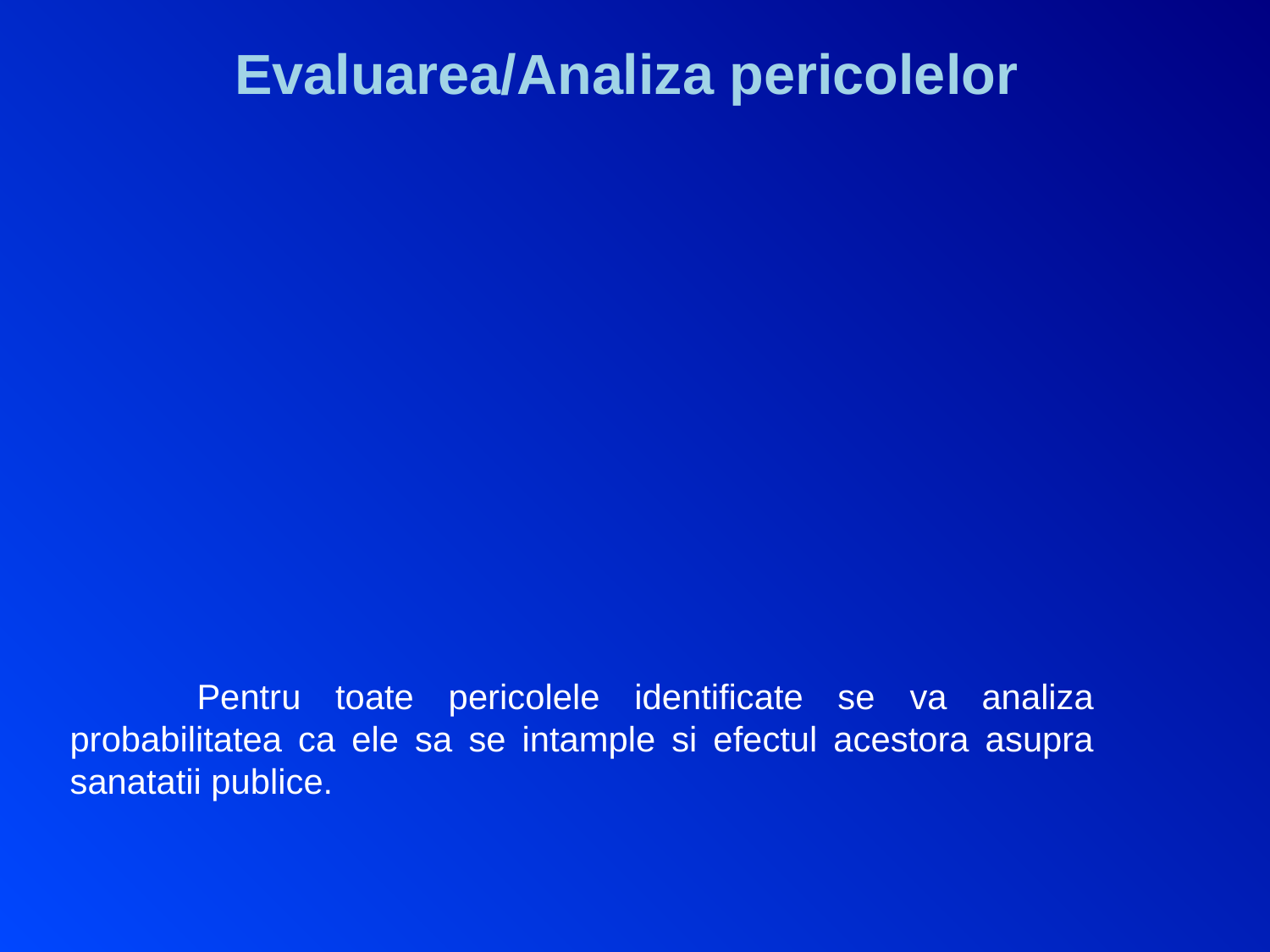

Evaluarea/Analiza pericolelor
	Pentru toate pericolele identificate se va analiza probabilitatea ca ele sa se intample si efectul acestora asupra sanatatii publice.